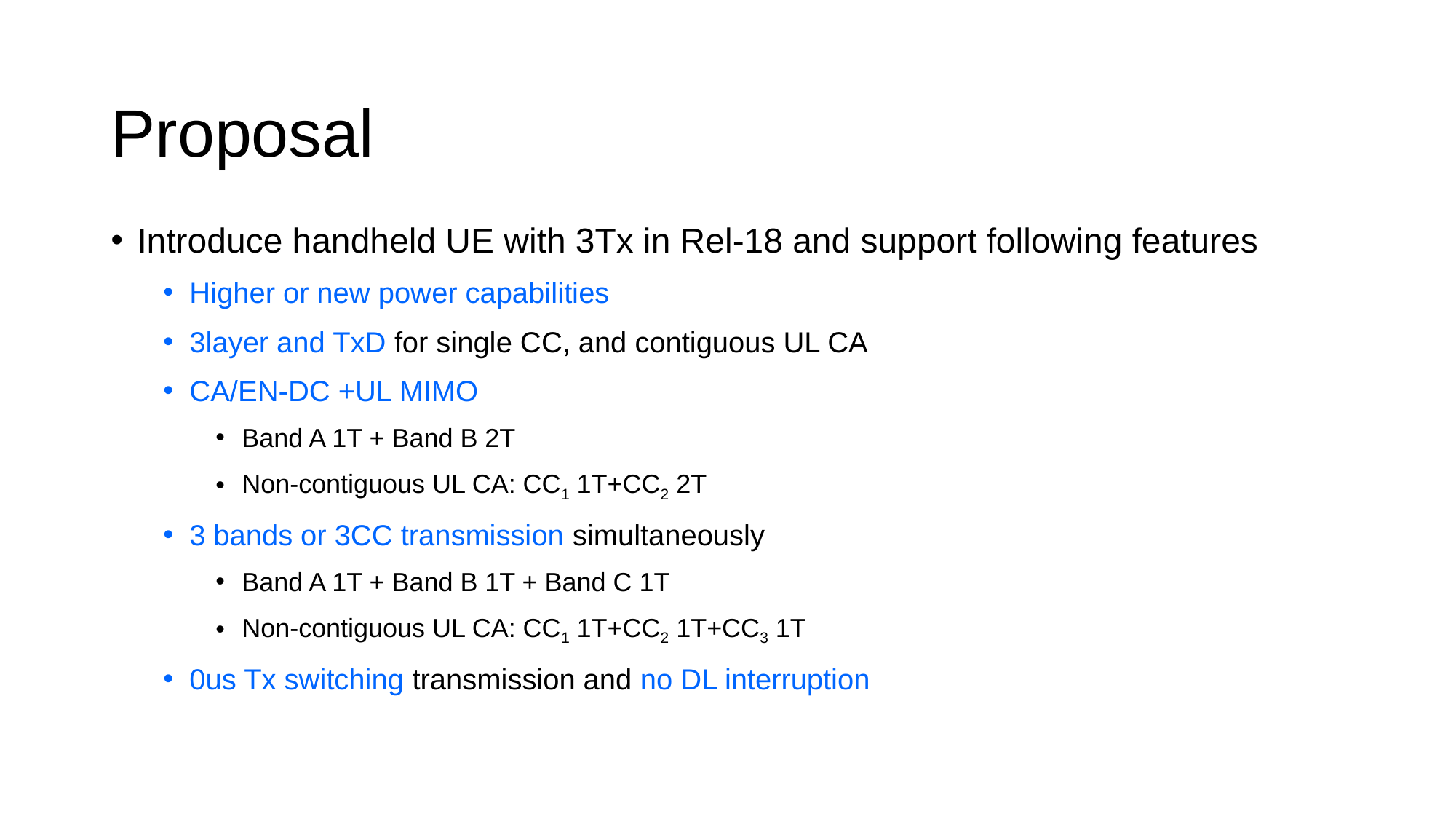

# Proposal
Introduce handheld UE with 3Tx in Rel-18 and support following features
Higher or new power capabilities
3layer and TxD for single CC, and contiguous UL CA
CA/EN-DC +UL MIMO
Band A 1T + Band B 2T
Non-contiguous UL CA: CC1 1T+CC2 2T
3 bands or 3CC transmission simultaneously
Band A 1T + Band B 1T + Band C 1T
Non-contiguous UL CA: CC1 1T+CC2 1T+CC3 1T
0us Tx switching transmission and no DL interruption